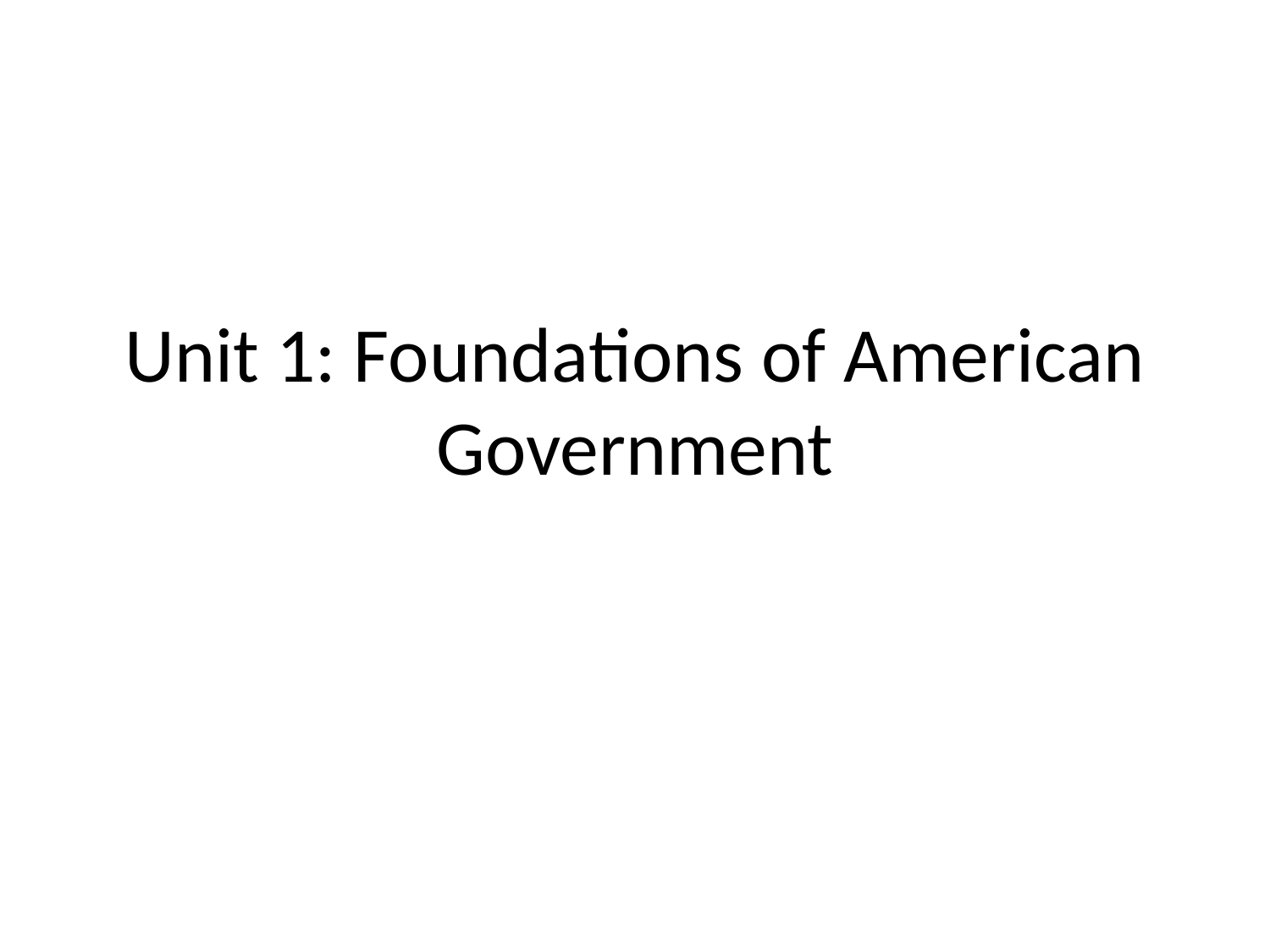

# Unit 1: Foundations of American Government